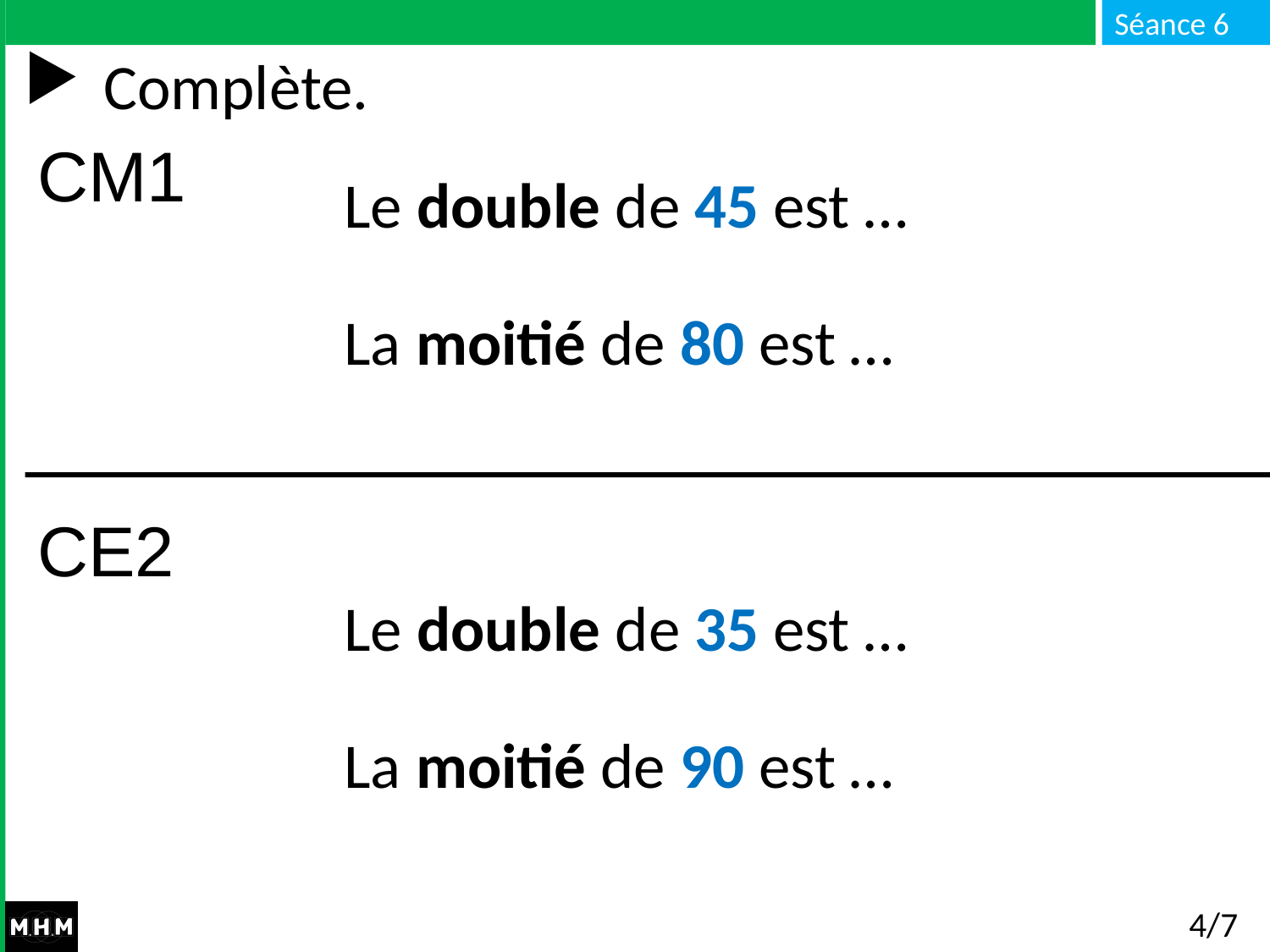

# Complète.
CM1
Le double de 45 est …

La moitié de 80 est …

CE2
Le double de 35 est …

La moitié de 90 est …
4/7